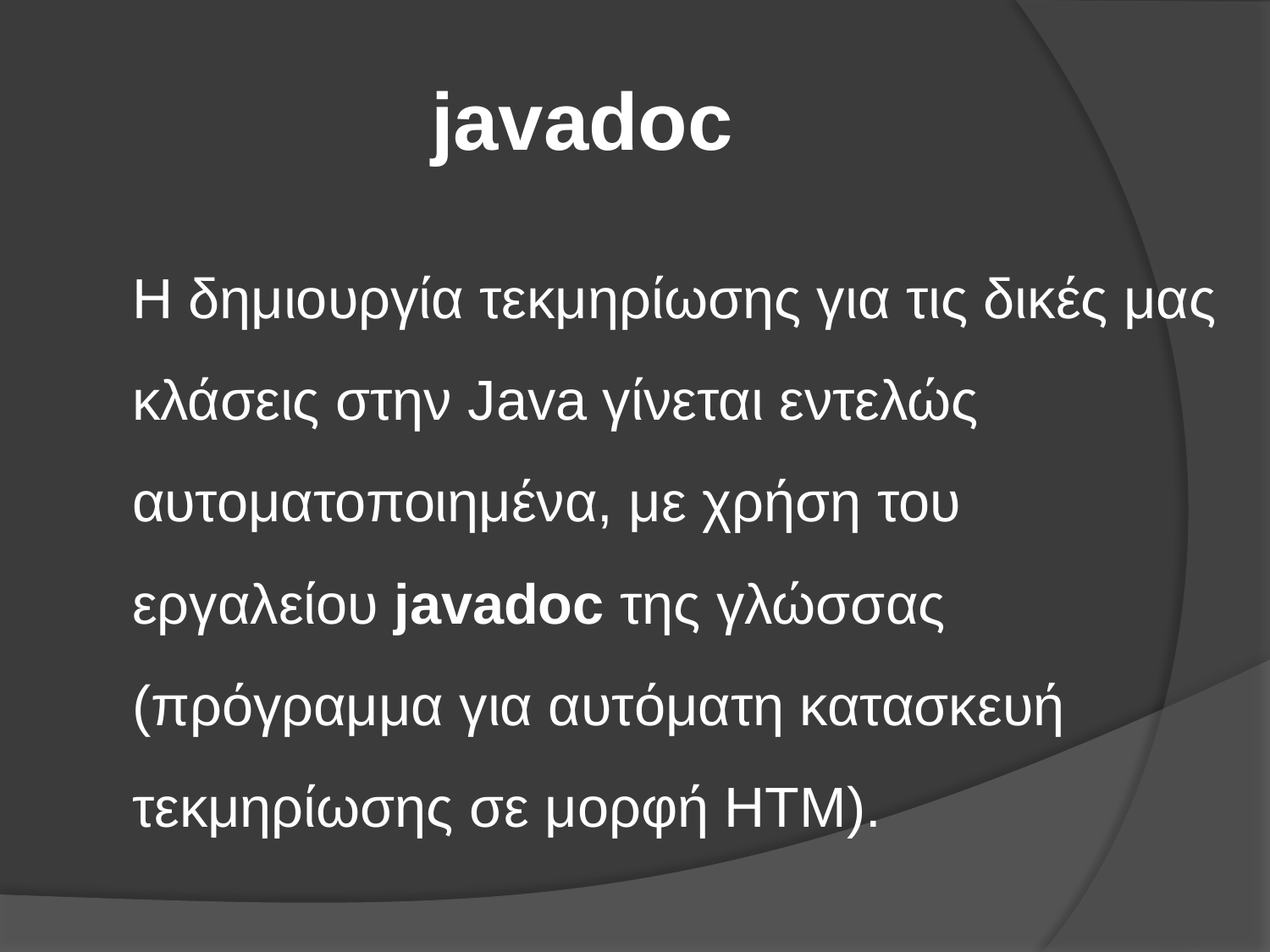

# javadoc
	Η δημιουργία τεκμηρίωσης για τις δικές μας κλάσεις στην Java γίνεται εντελώς αυτοματοποιημένα, με χρήση του εργαλείου javadoc της γλώσσας (πρόγραμμα για αυτόματη κατασκευή τεκμηρίωσης σε μορφή HTM).